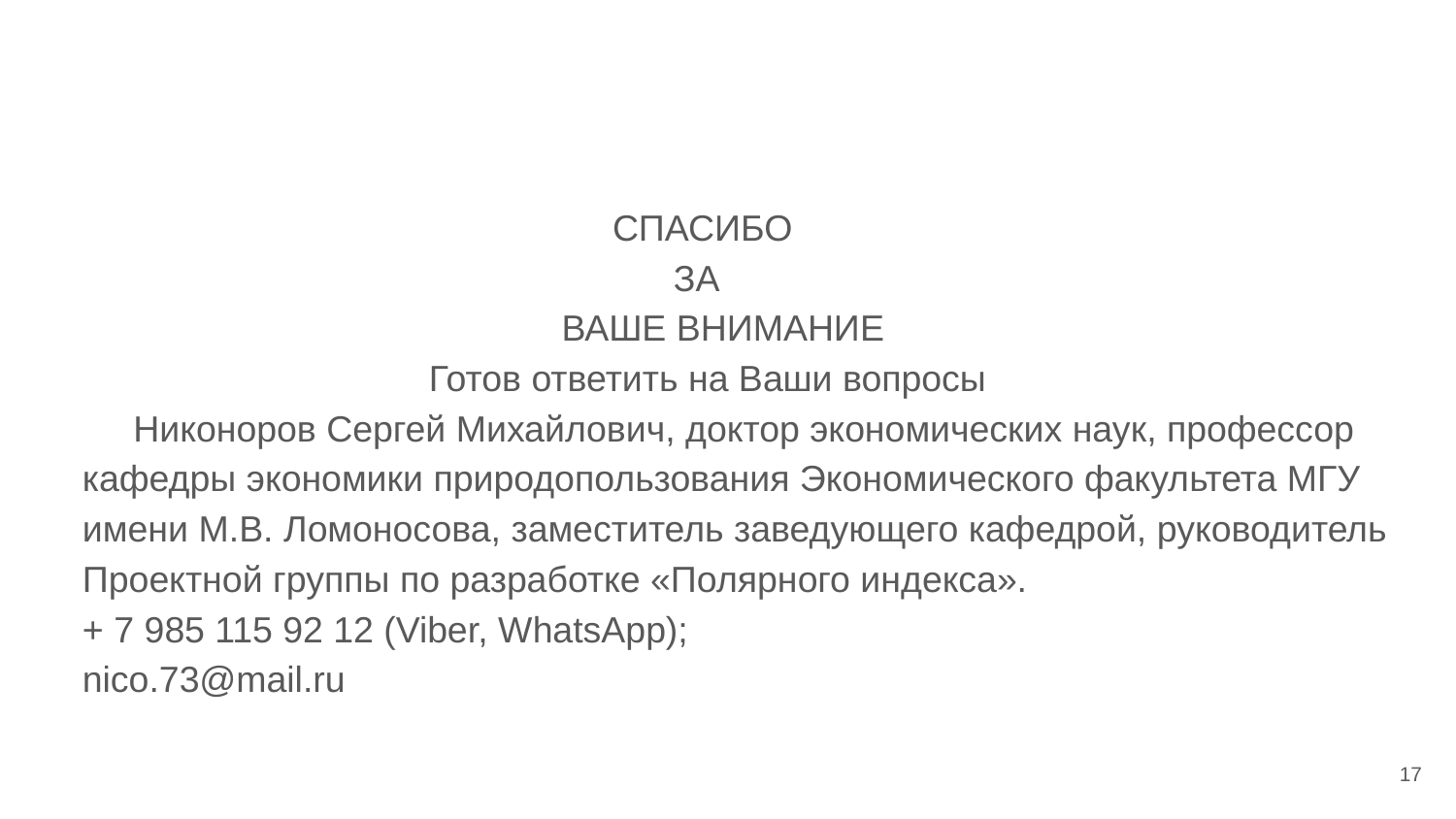

#
                                                    СПАСИБО
                                                          ЗА
                                               ВАШЕ ВНИМАНИЕ
                                  Готов ответить на Ваши вопросы
     Никоноров Сергей Михайлович, доктор экономических наук, профессор кафедры экономики природопользования Экономического факультета МГУ имени М.В. Ломоносова, заместитель заведующего кафедрой, руководитель Проектной группы по разработке «Полярного индекса».
+ 7 985 115 92 12 (Viber, WhatsApp);
nico.73@mail.ru
17